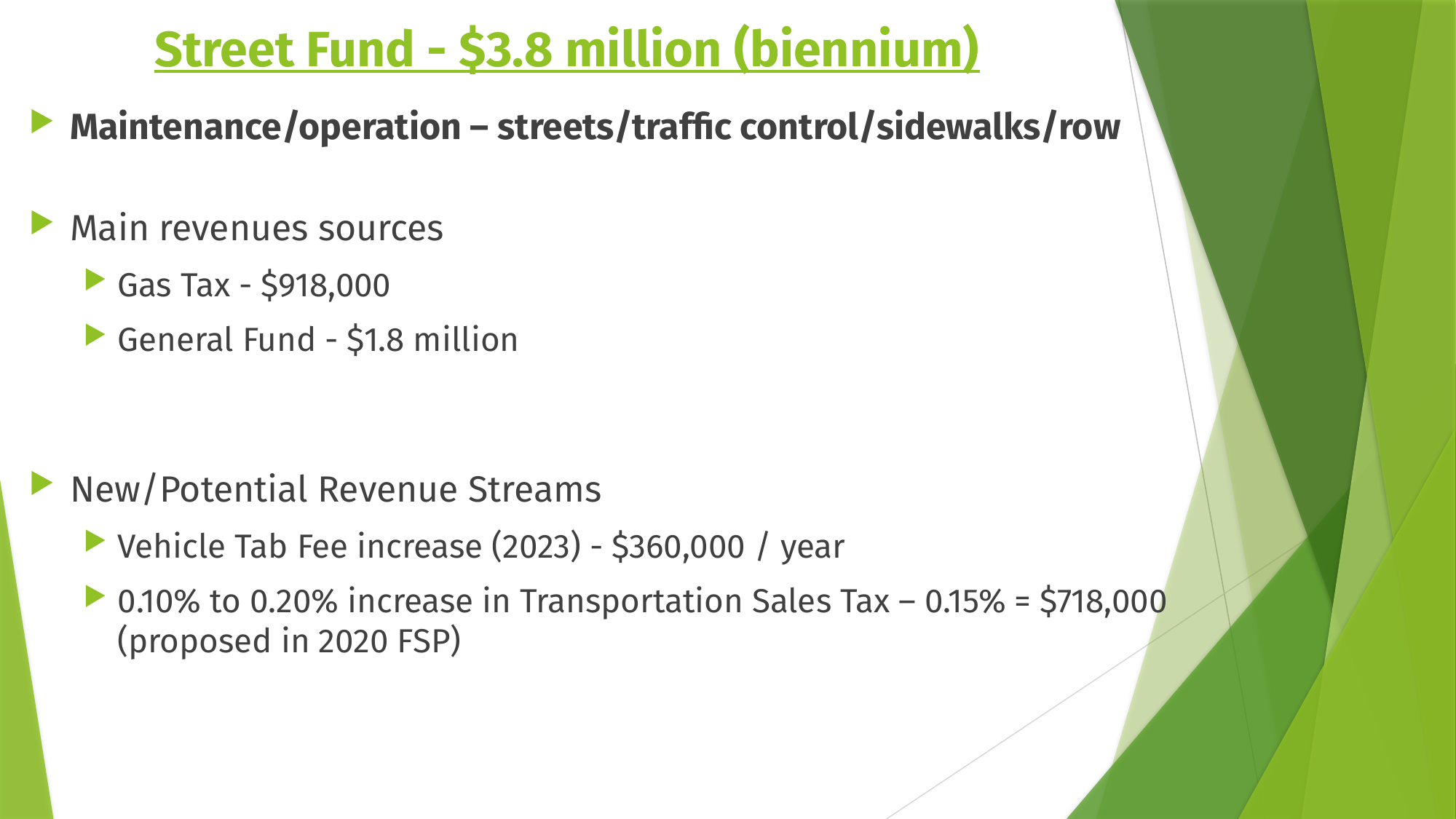

# Street Fund - $3.8 million (biennium)
Maintenance/operation – streets/traffic control/sidewalks/row

Main revenues sources
Gas Tax - $918,000
General Fund - $1.8 million

New/Potential Revenue Streams
Vehicle Tab Fee increase (2023) - $360,000 / year
0.10% to 0.20% increase in Transportation Sales Tax – 0.15% = $718,000 (proposed in 2020 FSP)